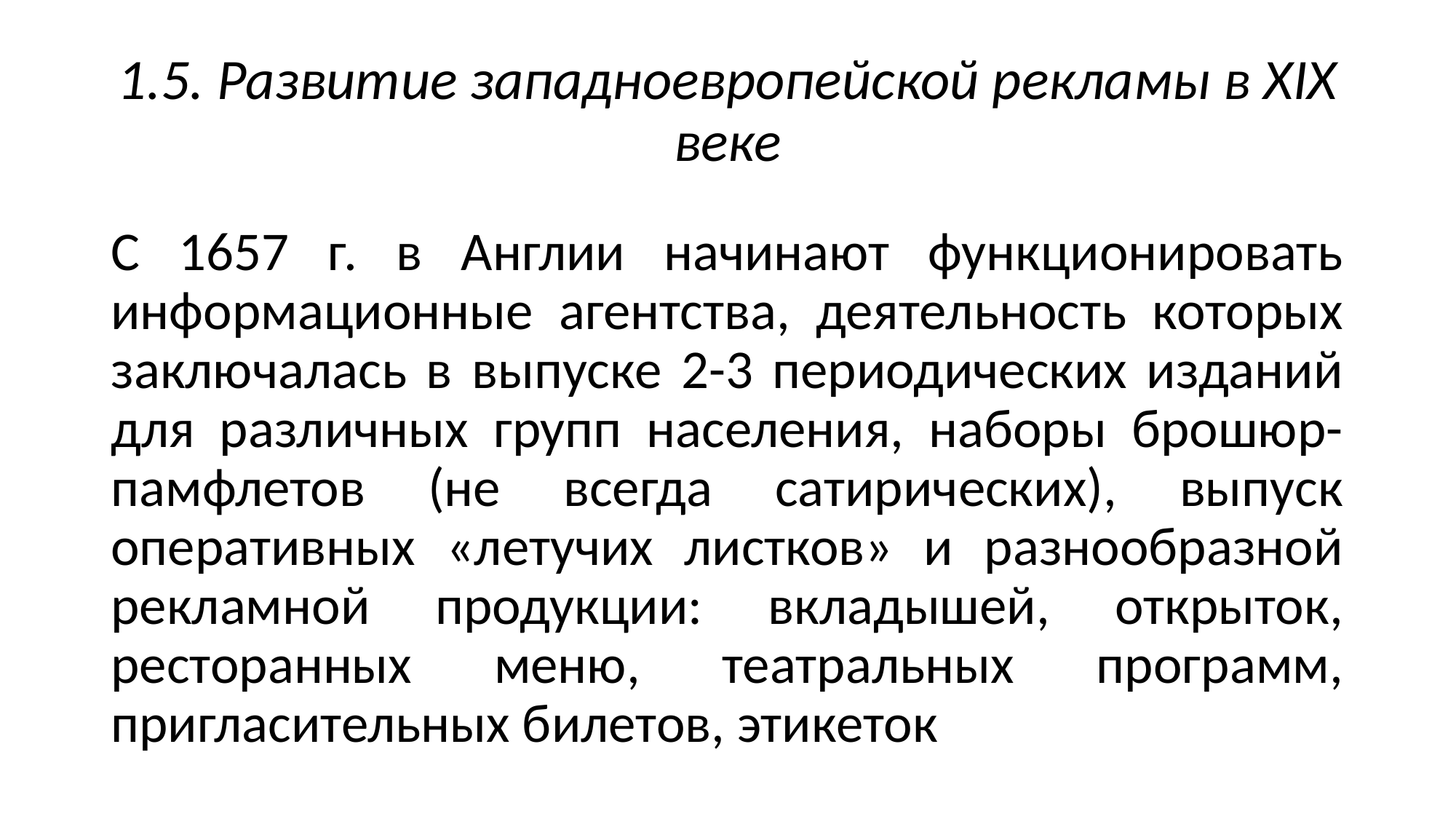

# 1.5. Развитие западноевропейской рекламы в XIX веке
С 1657 г. в Англии начинают функционировать информационные агентства, деятельность которых заключалась в выпуске 2-3 периодических изданий для различных групп населения, наборы брошюр-памфлетов (не всегда сатирических), выпуск оперативных «летучих листков» и разнообразной рекламной продукции: вкладышей, открыток, ресторанных меню, театральных программ, пригласительных билетов, этикеток